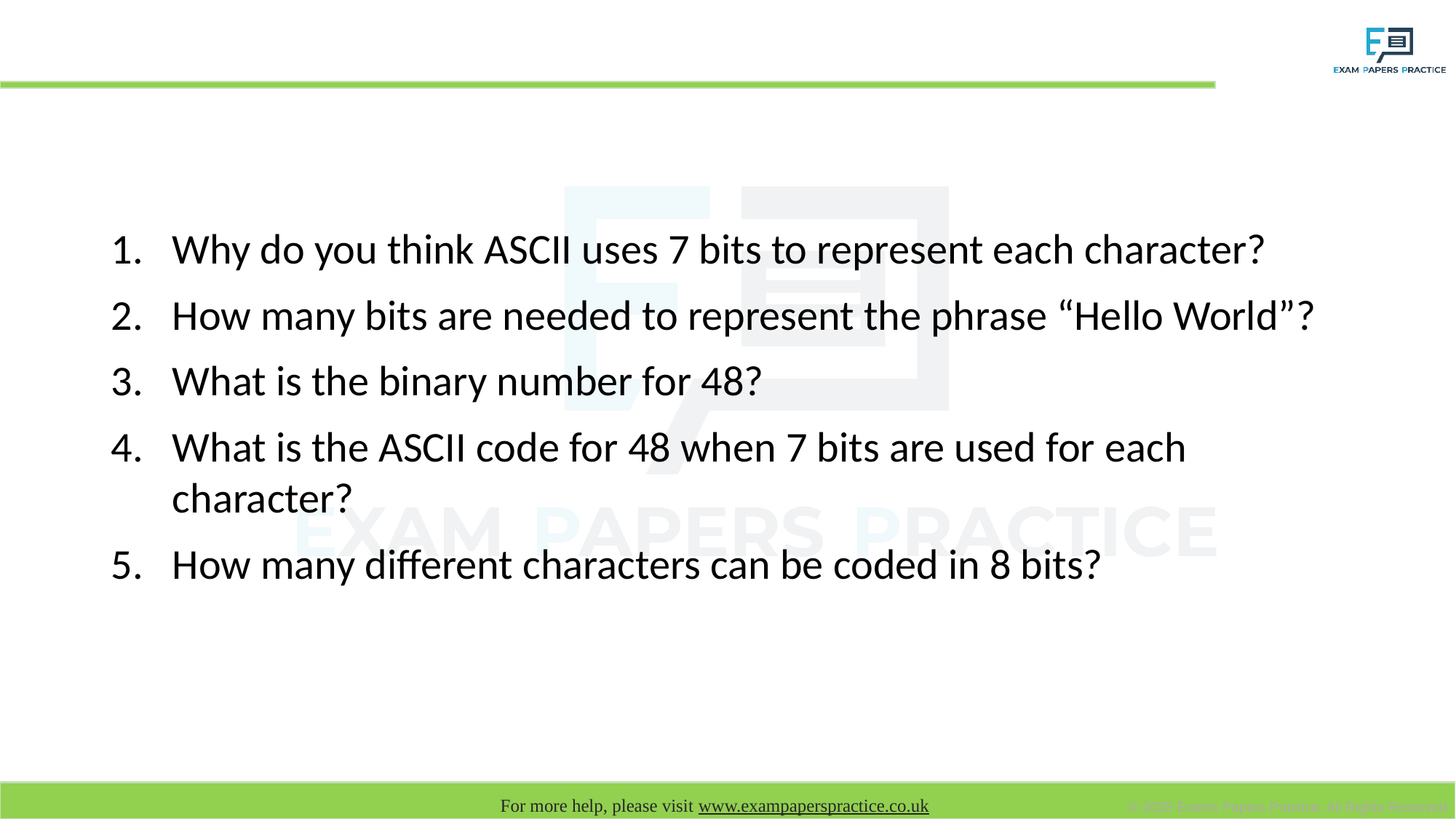

# Task

Why do you think ASCII uses 7 bits to represent each character?
How many bits are needed to represent the phrase “Hello World”?
What is the binary number for 48?
What is the ASCII code for 48 when 7 bits are used for each character?
How many different characters can be coded in 8 bits?